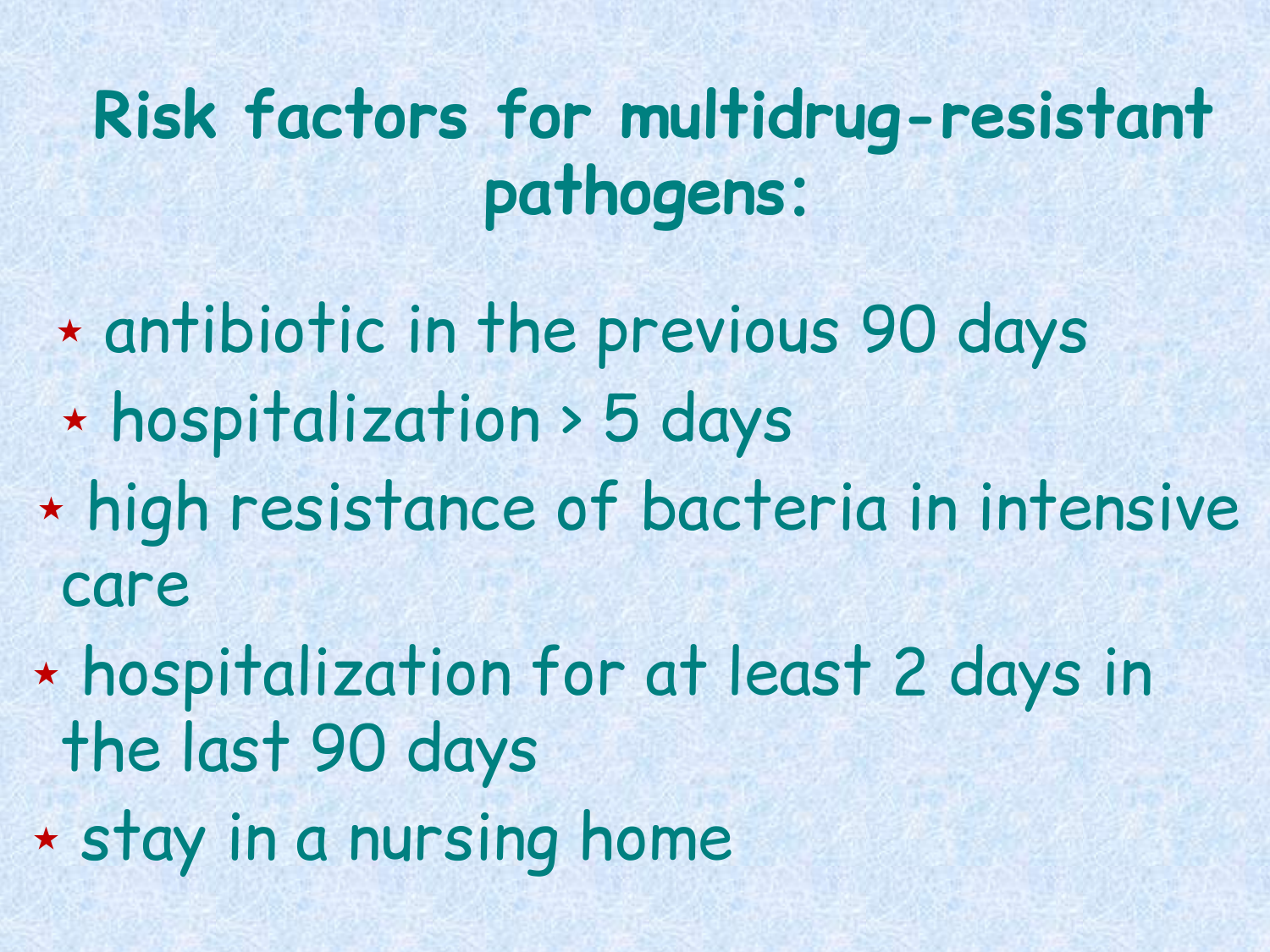

Risk factors for multidrug-resistant pathogens:

  ⋆ antibiotic in the previous 90 days
   ⋆ hospitalization > 5 days
 ⋆ high resistance of bacteria in intensive care
 ⋆ hospitalization for at least 2 days in the last 90 days
 ⋆ stay in a nursing home
#